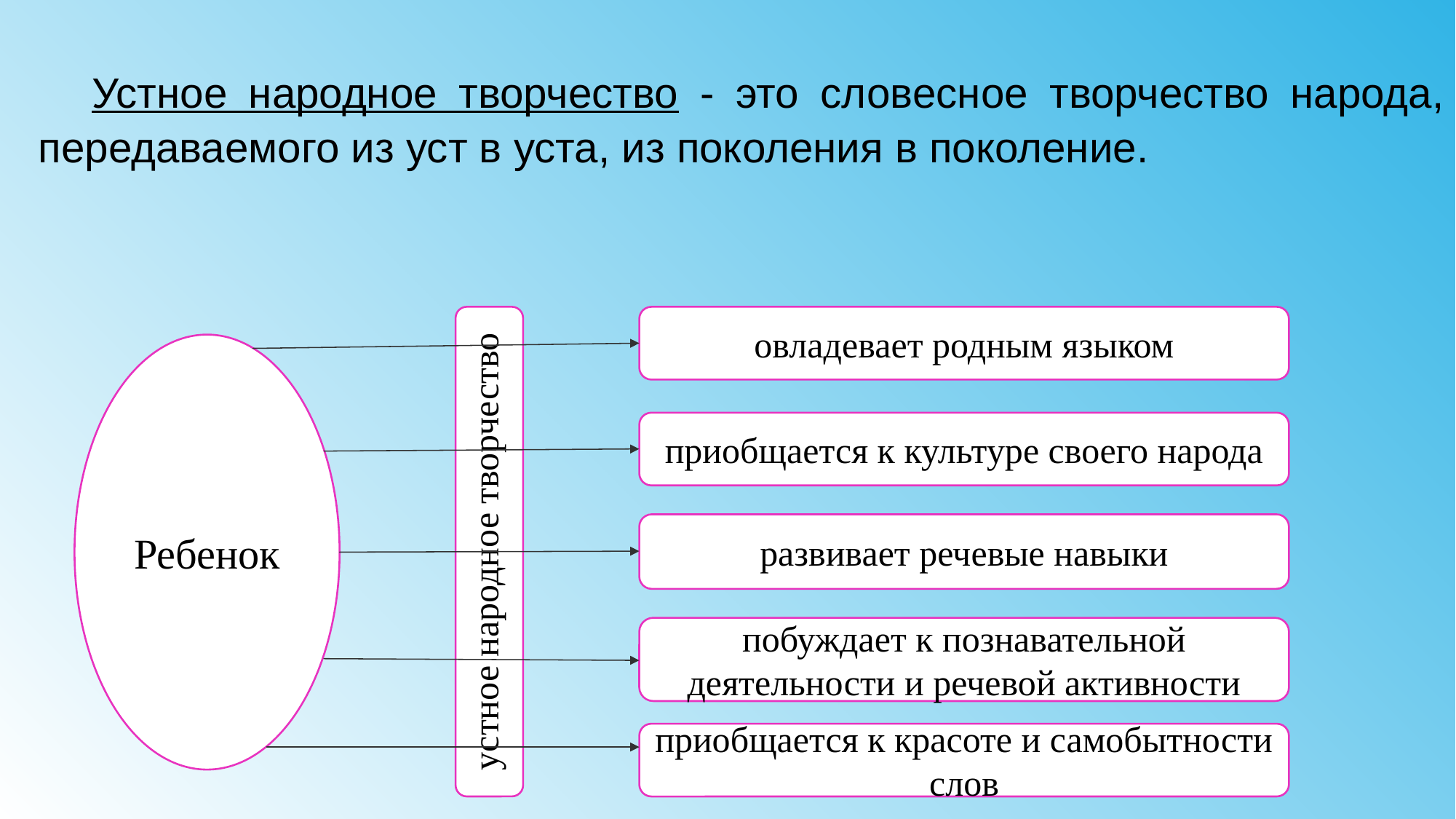

Устное народное творчество - это словесное творчество народа, передаваемого из уст в уста, из поколения в поколение.
устное народное творчество
овладевает родным языком
Ребенок
приобщается к культуре своего народа
развивает речевые навыки
побуждает к познавательной деятельности и речевой активности
приобщается к красоте и самобытности слов